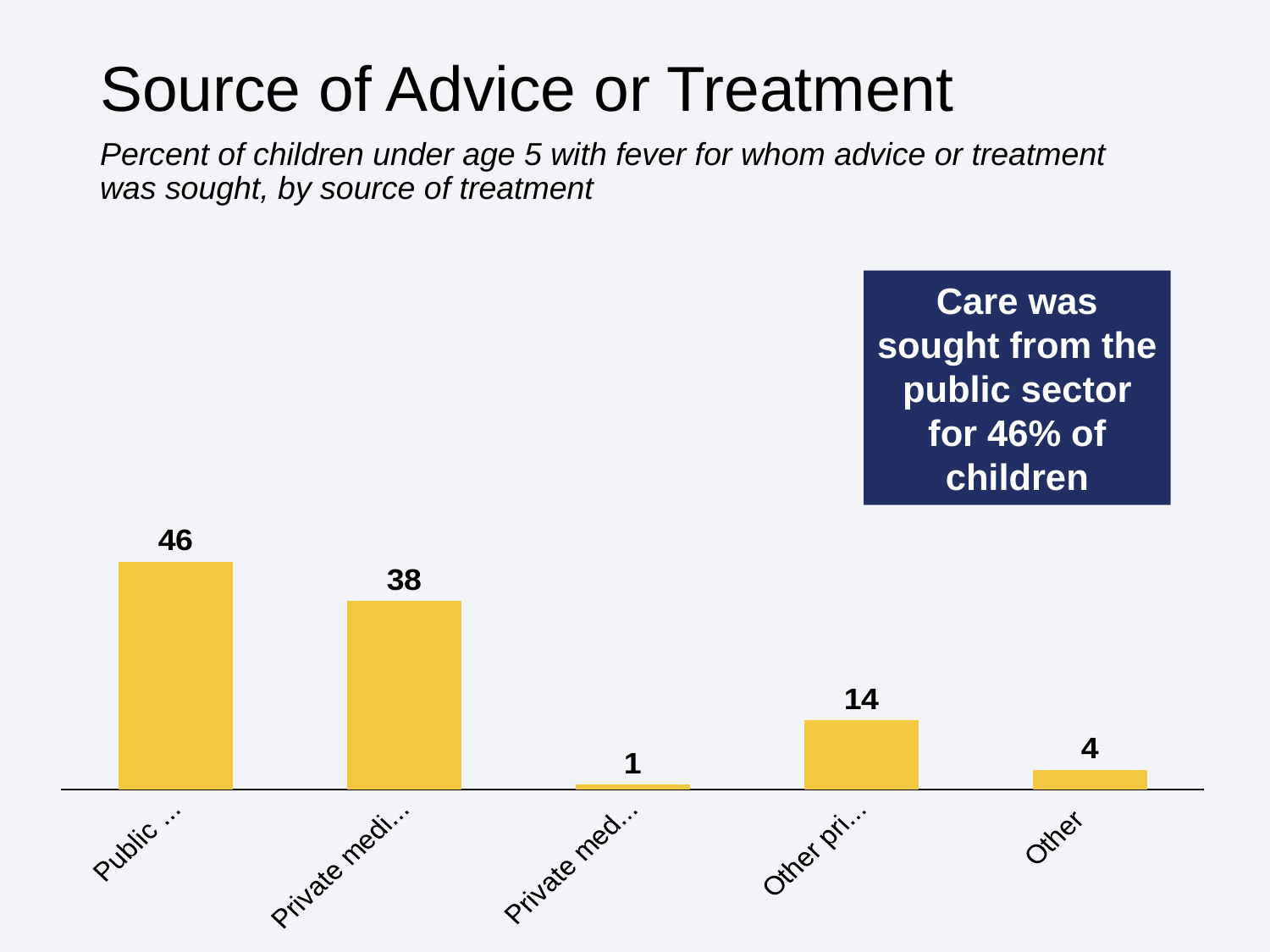

# Source of Advice or Treatment
Percent of children under age 5 with fever for whom advice or treatment was sought, by source of treatment

### Chart

| Category | Public sector |
|---|---|
| Public sector | 46.0 |
| Private medical sector (non-NGO) | 38.0 |
| Private medical sector (NGO) | 1.0 |
| Other private sector  | 14.0 |
| Other   | 4.0 |
Care was sought from the public sector for 46% of children